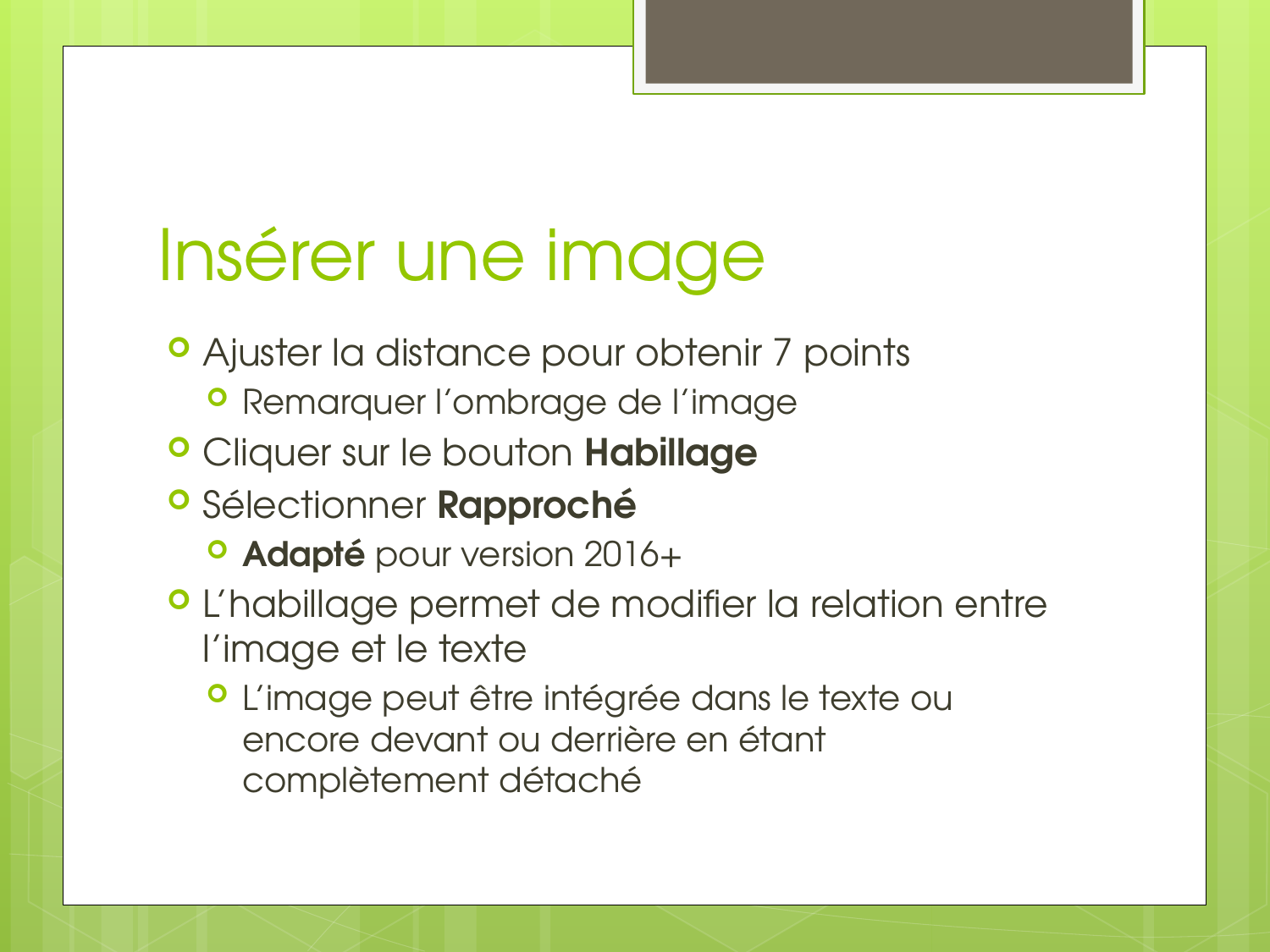

# Insérer une image
Ajuster la distance pour obtenir 7 points
Remarquer l’ombrage de l’image
Cliquer sur le bouton Habillage
Sélectionner Rapproché
Adapté pour version 2016+
L’habillage permet de modifier la relation entre l’image et le texte
L’image peut être intégrée dans le texte ou encore devant ou derrière en étant complètement détaché